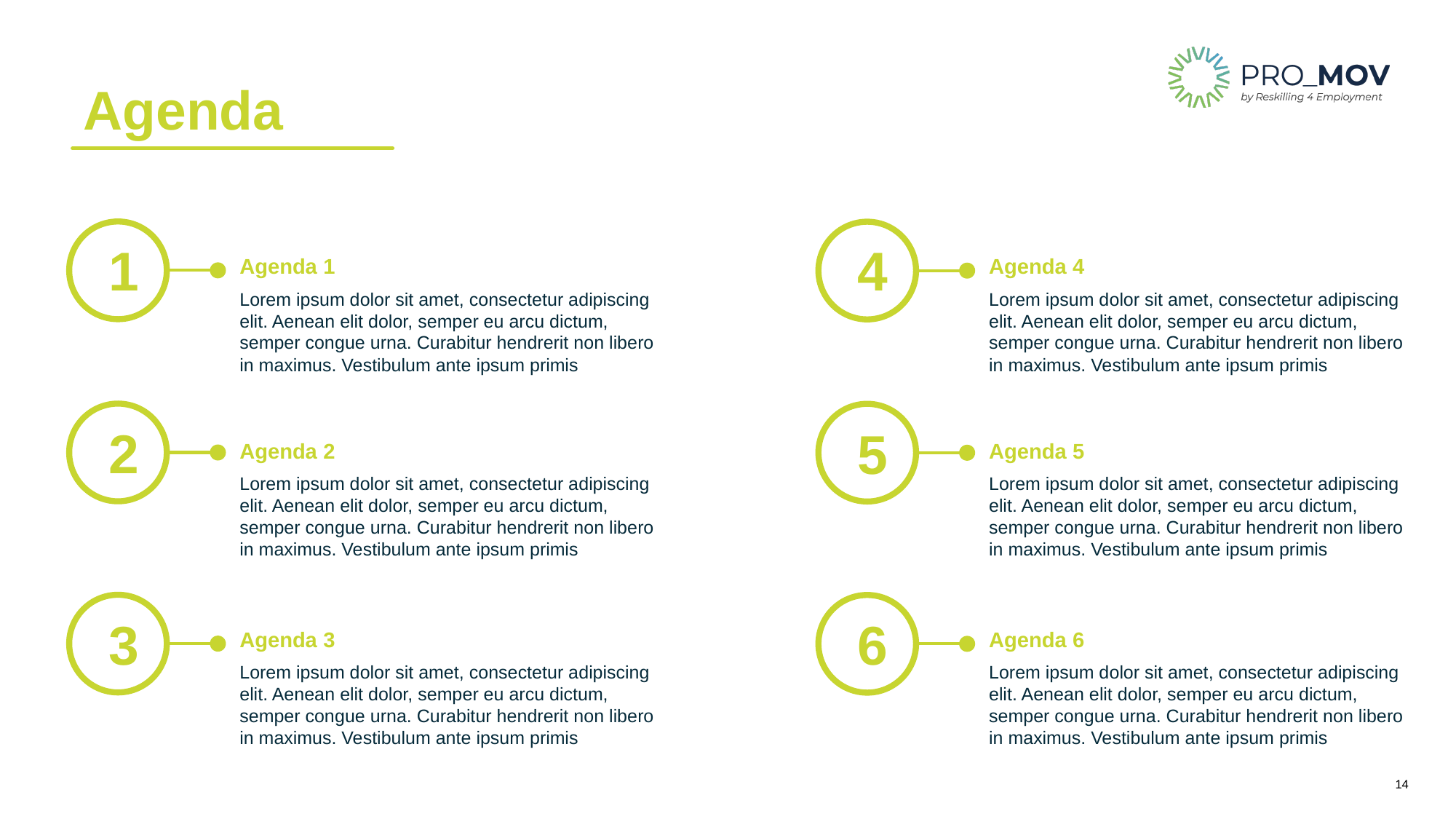

Agenda

1
4
Agenda 1
Lorem ipsum dolor sit amet, consectetur adipiscing elit. Aenean elit dolor, semper eu arcu dictum, semper congue urna. Curabitur hendrerit non libero in maximus. Vestibulum ante ipsum primis

Agenda 4
Lorem ipsum dolor sit amet, consectetur adipiscing elit. Aenean elit dolor, semper eu arcu dictum, semper congue urna. Curabitur hendrerit non libero in maximus. Vestibulum ante ipsum primis

2
5
Agenda 2
Lorem ipsum dolor sit amet, consectetur adipiscing elit. Aenean elit dolor, semper eu arcu dictum, semper congue urna. Curabitur hendrerit non libero in maximus. Vestibulum ante ipsum primis

Agenda 5
Lorem ipsum dolor sit amet, consectetur adipiscing elit. Aenean elit dolor, semper eu arcu dictum, semper congue urna. Curabitur hendrerit non libero in maximus. Vestibulum ante ipsum primis

3
6
Agenda 3
Lorem ipsum dolor sit amet, consectetur adipiscing elit. Aenean elit dolor, semper eu arcu dictum, semper congue urna. Curabitur hendrerit non libero in maximus. Vestibulum ante ipsum primis

Agenda 6
Lorem ipsum dolor sit amet, consectetur adipiscing elit. Aenean elit dolor, semper eu arcu dictum, semper congue urna. Curabitur hendrerit non libero in maximus. Vestibulum ante ipsum primis

14